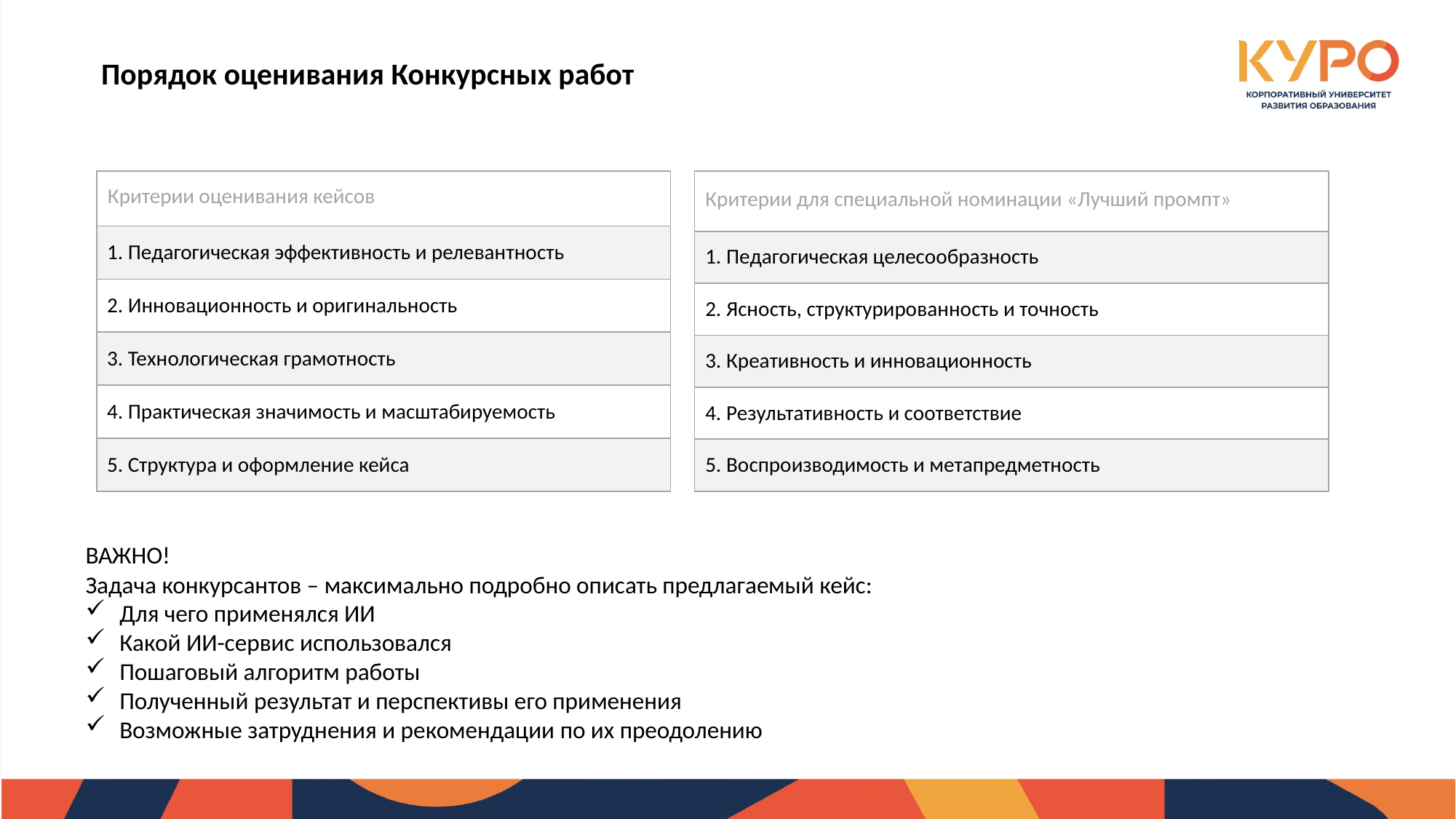

Порядок оценивания Конкурсных работ
| Критерии для специальной номинации «Лучший промпт» |
| --- |
| 1. Педагогическая целесообразность |
| 2. Ясность, структурированность и точность |
| 3. Креативность и инновационность |
| 4. Результативность и соответствие |
| 5. Воспроизводимость и метапредметность |
| Критерии оценивания кейсов |
| --- |
| 1. Педагогическая эффективность и релевантность |
| 2. Инновационность и оригинальность |
| 3. Технологическая грамотность |
| 4. Практическая значимость и масштабируемость |
| 5. Структура и оформление кейса |
ВАЖНО!
Задача конкурсантов – максимально подробно описать предлагаемый кейс:
Для чего применялся ИИ
Какой ИИ-сервис использовался
Пошаговый алгоритм работы
Полученный результат и перспективы его применения
Возможные затруднения и рекомендации по их преодолению